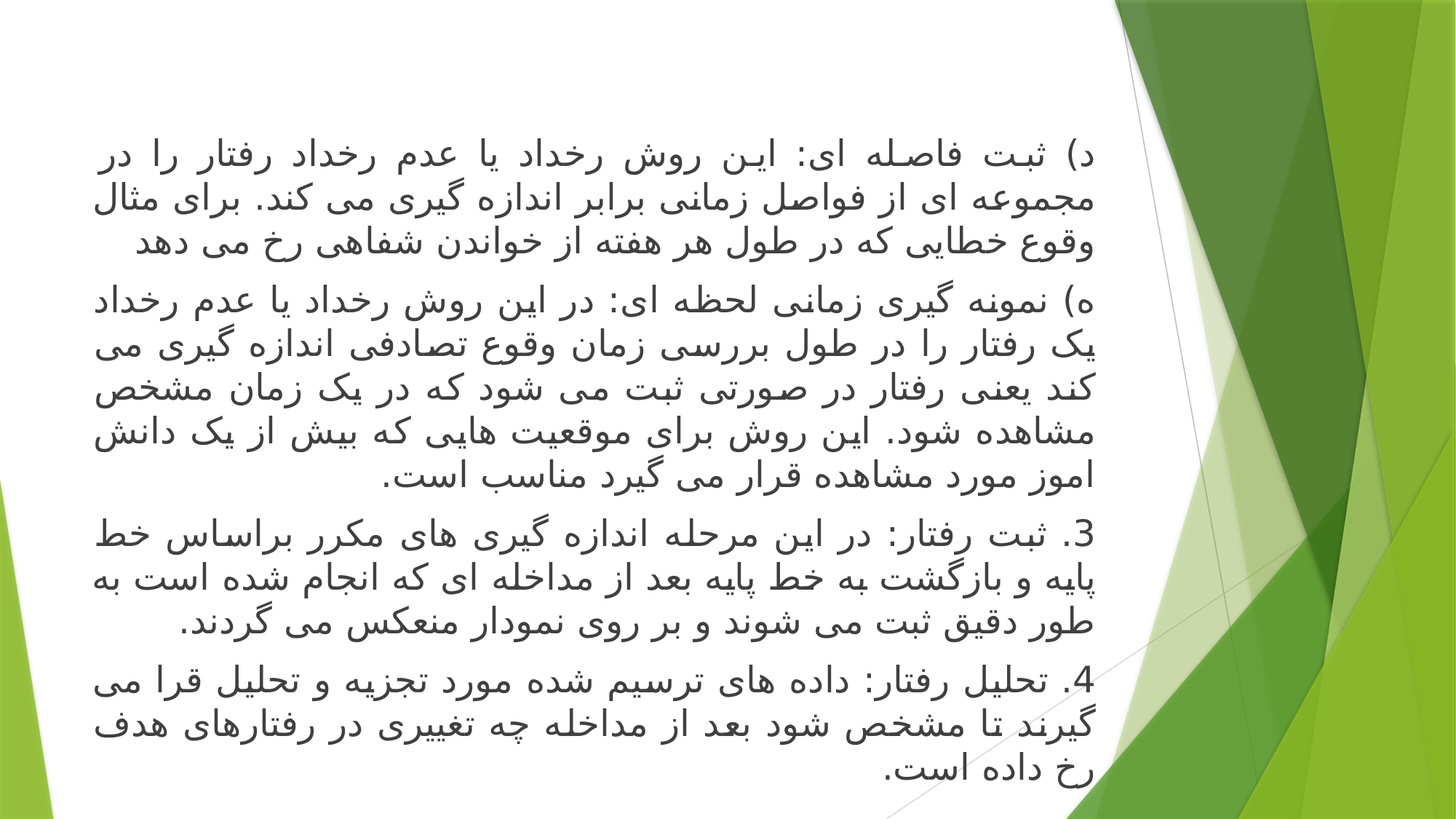

د) ثبت فاصله ای: این روش رخداد یا عدم رخداد رفتار را در مجموعه ای از فواصل زمانی برابر اندازه گیری می کند. برای مثال وقوع خطایی که در طول هر هفته از خواندن شفاهی رخ می دهد
ه) نمونه گیری زمانی لحظه ای: در این روش رخداد یا عدم رخداد یک رفتار را در طول بررسی زمان وقوع تصادفی اندازه گیری می کند یعنی رفتار در صورتی ثبت می شود که در یک زمان مشخص مشاهده شود. این روش برای موقعیت هایی که بیش از یک دانش اموز مورد مشاهده قرار می گیرد مناسب است.
3. ثبت رفتار: در این مرحله اندازه گیری های مکرر براساس خط پایه و بازگشت به خط پایه بعد از مداخله ای که انجام شده است به طور دقیق ثبت می شوند و بر روی نمودار منعکس می گردند.
4. تحلیل رفتار: داده های ترسیم شده مورد تجزیه و تحلیل قرا می گیرند تا مشخص شود بعد از مداخله چه تغییری در رفتارهای هدف رخ داده است.